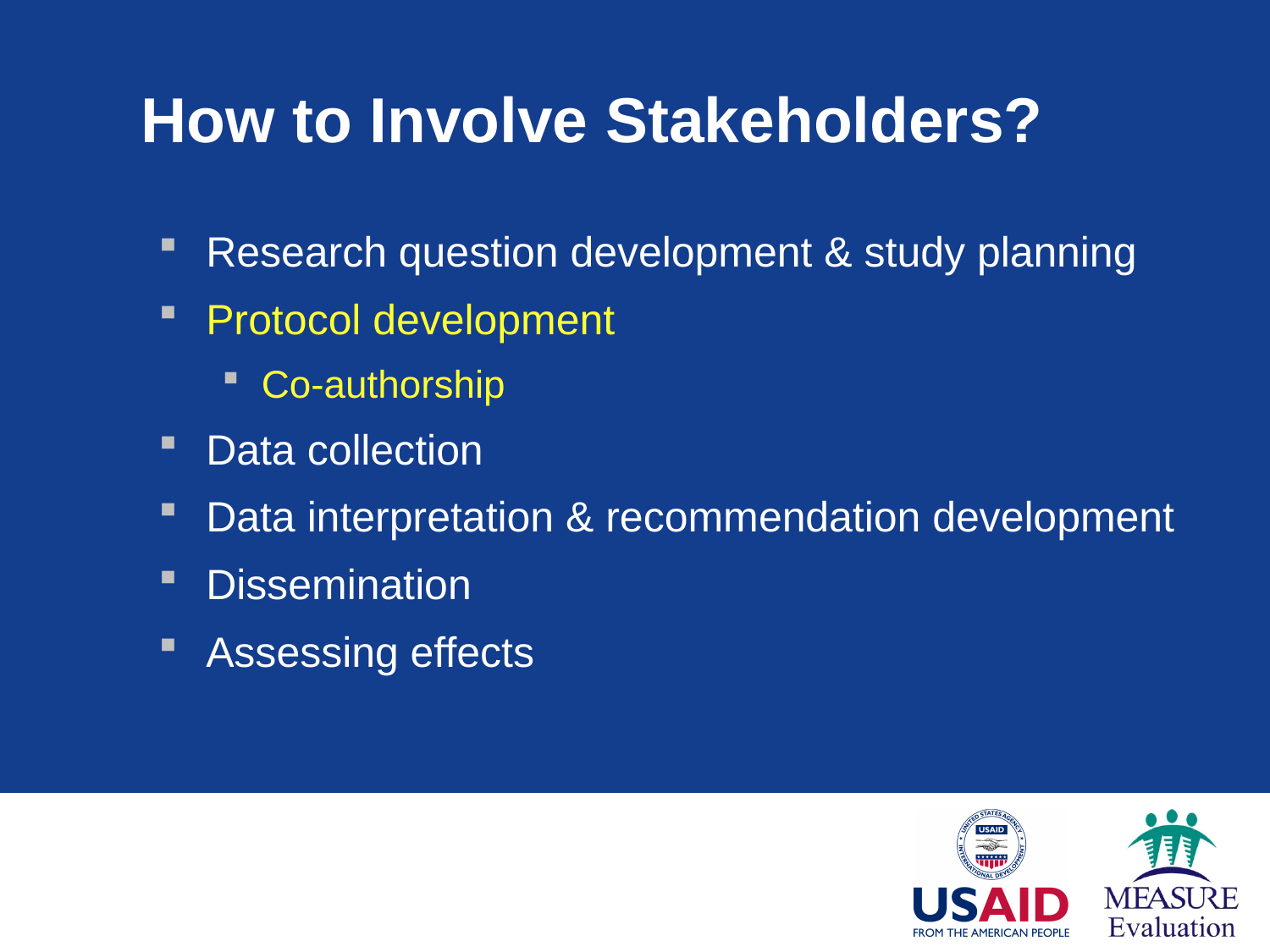

# How to Involve Stakeholders?
Research question development & study planning
Protocol development
Co-authorship
Data collection
Data interpretation & recommendation development
Dissemination
Assessing effects